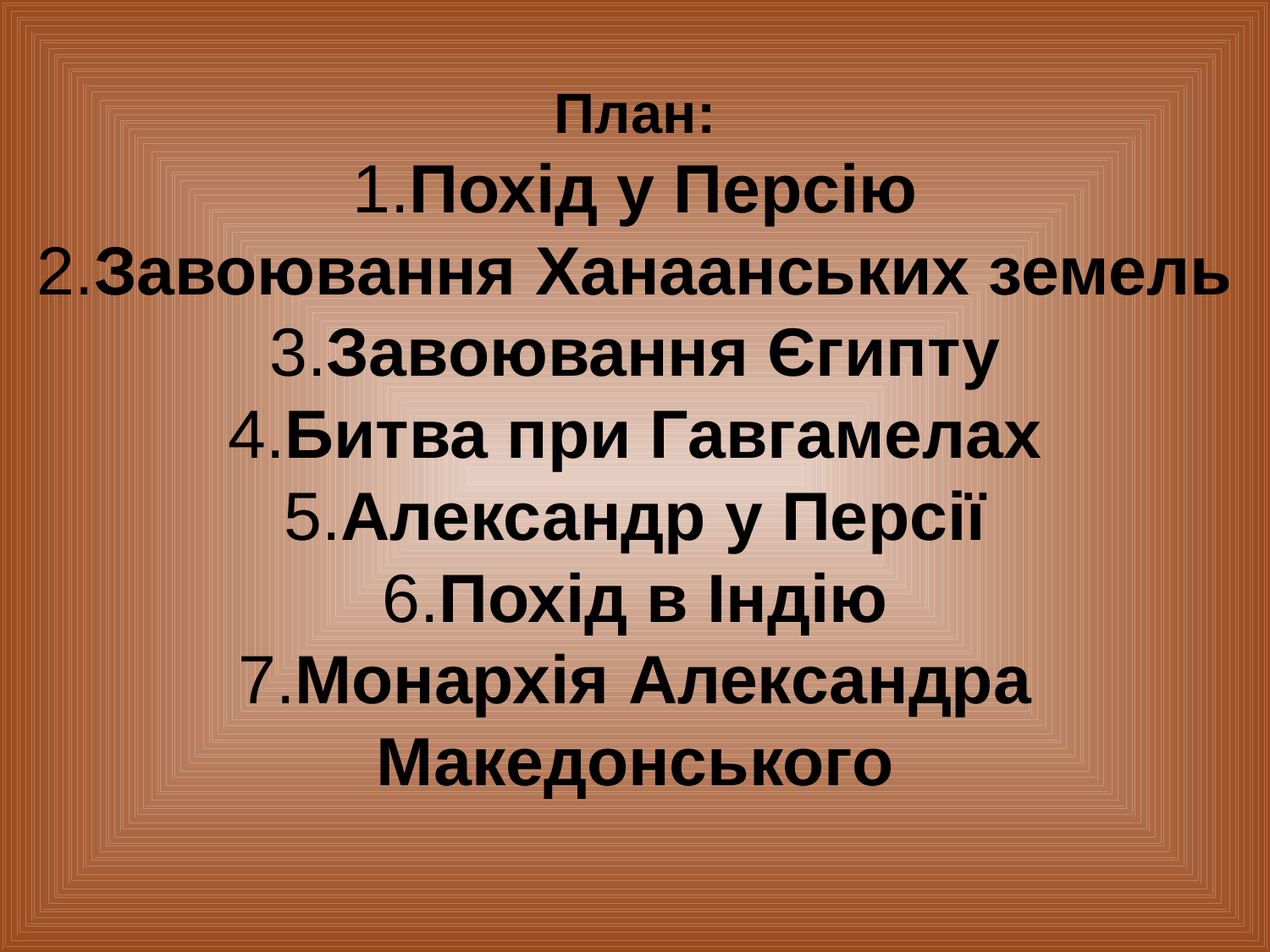

# План: 1.Похід у Персію 2.Завоювання Ханаанських земель 3.Завоювання Єгипту 4.Битва при Гавгамелах 5.Александр у Персії 6.Похід в Індію 7.Монархія Александра Македонського